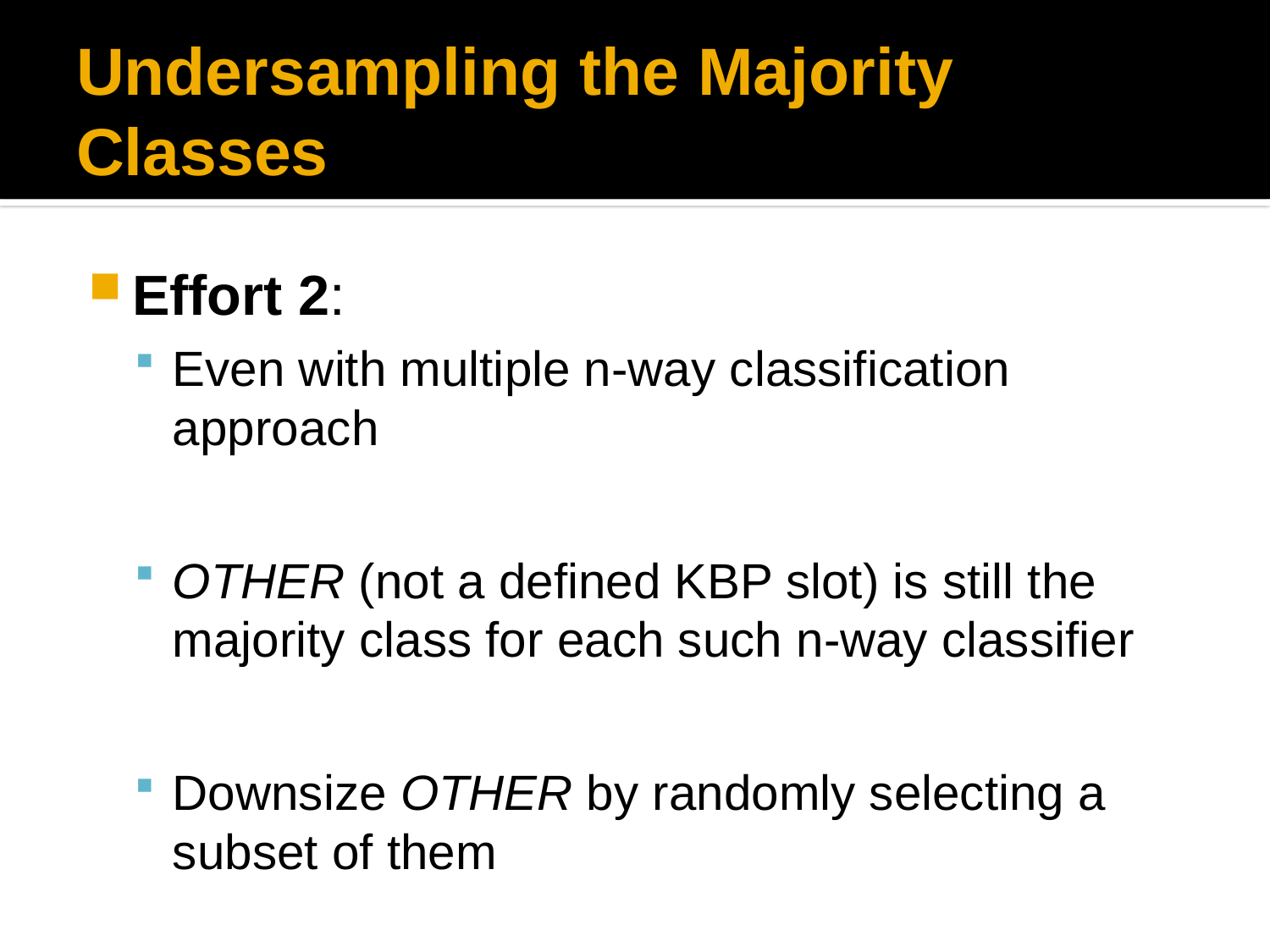

# Undersampling the Majority Classes
Effort 2:
Even with multiple n-way classification approach

OTHER (not a defined KBP slot) is still the majority class for each such n-way classifier

Downsize OTHER by randomly selecting a subset of them